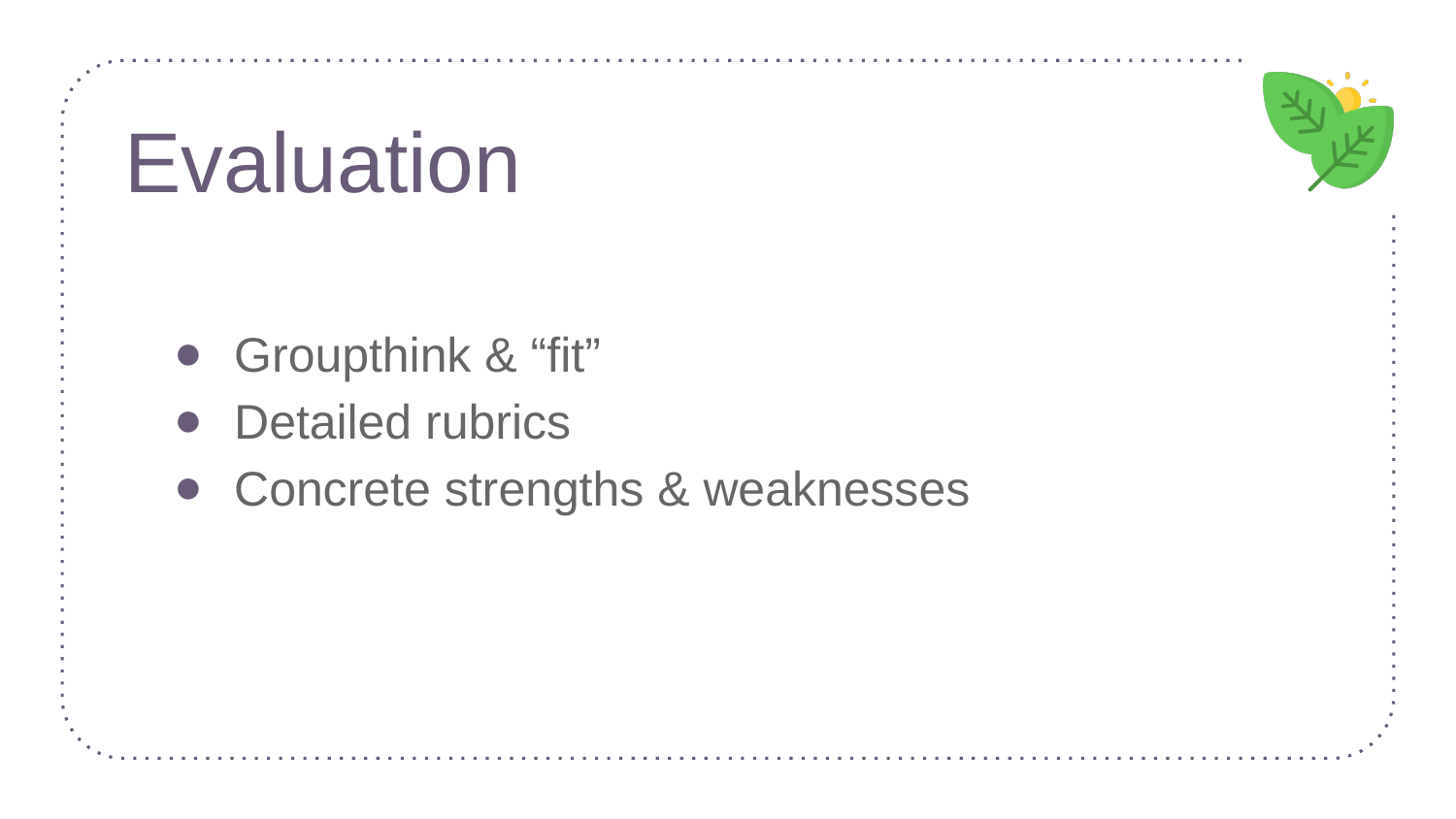

# Evaluation
Groupthink & “fit”
Detailed rubrics
Concrete strengths & weaknesses